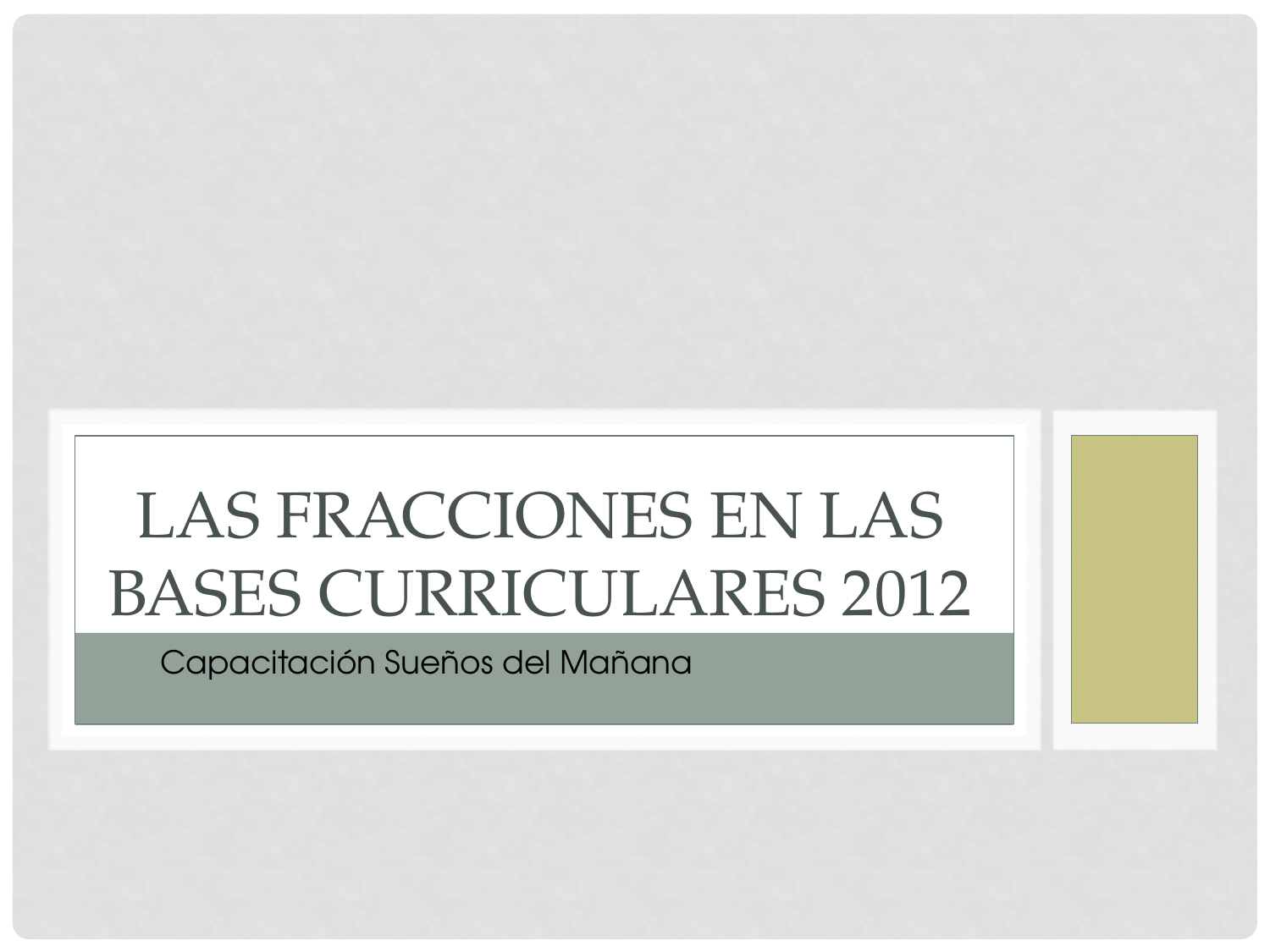

# Las Fracciones en las Bases Curriculares 2012
Capacitación Sueños del Mañana